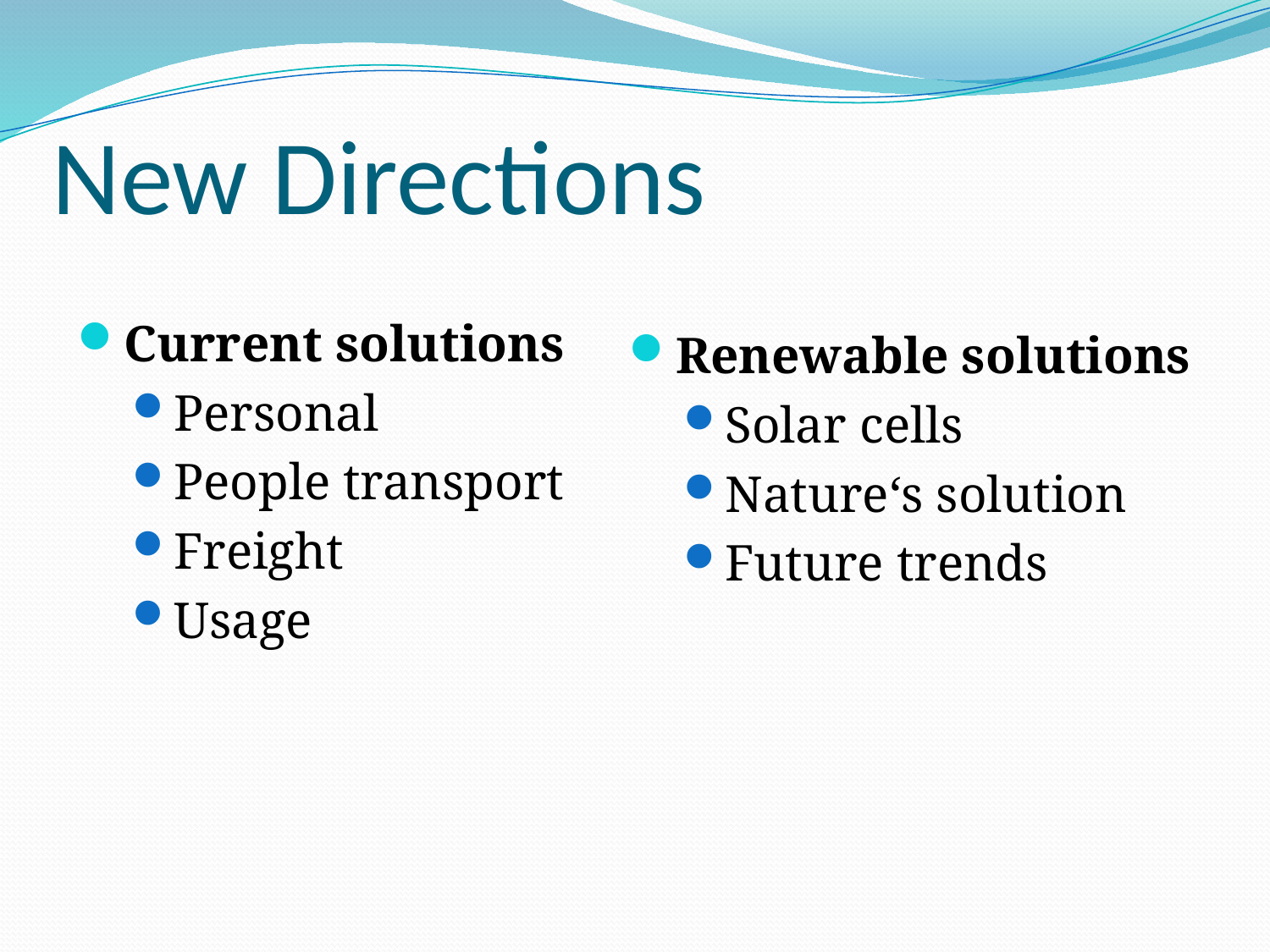

# New Directions
Renewable solutions
Solar cells
Nature‘s solution
Future trends
Current solutions
Personal
People transport
Freight
Usage